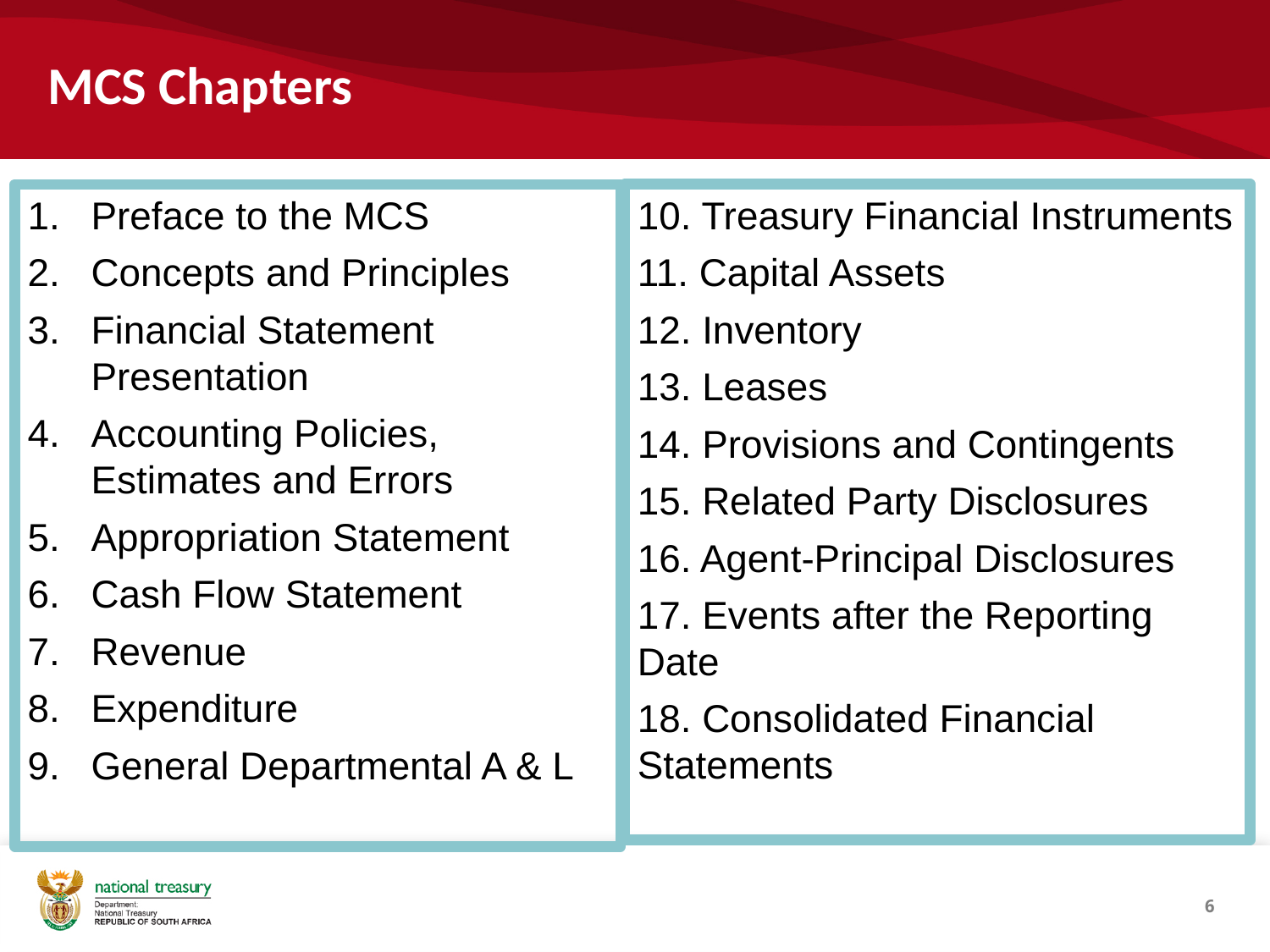

# MCS Chapters
Preface to the MCS
Concepts and Principles
Financial Statement Presentation
Accounting Policies, Estimates and Errors
Appropriation Statement
Cash Flow Statement
Revenue
Expenditure
General Departmental A & L

10. Treasury Financial Instruments
11. Capital Assets
12. Inventory
13. Leases
14. Provisions and Contingents
15. Related Party Disclosures
16. Agent-Principal Disclosures
17. Events after the Reporting Date
18. Consolidated Financial 	Statements

6